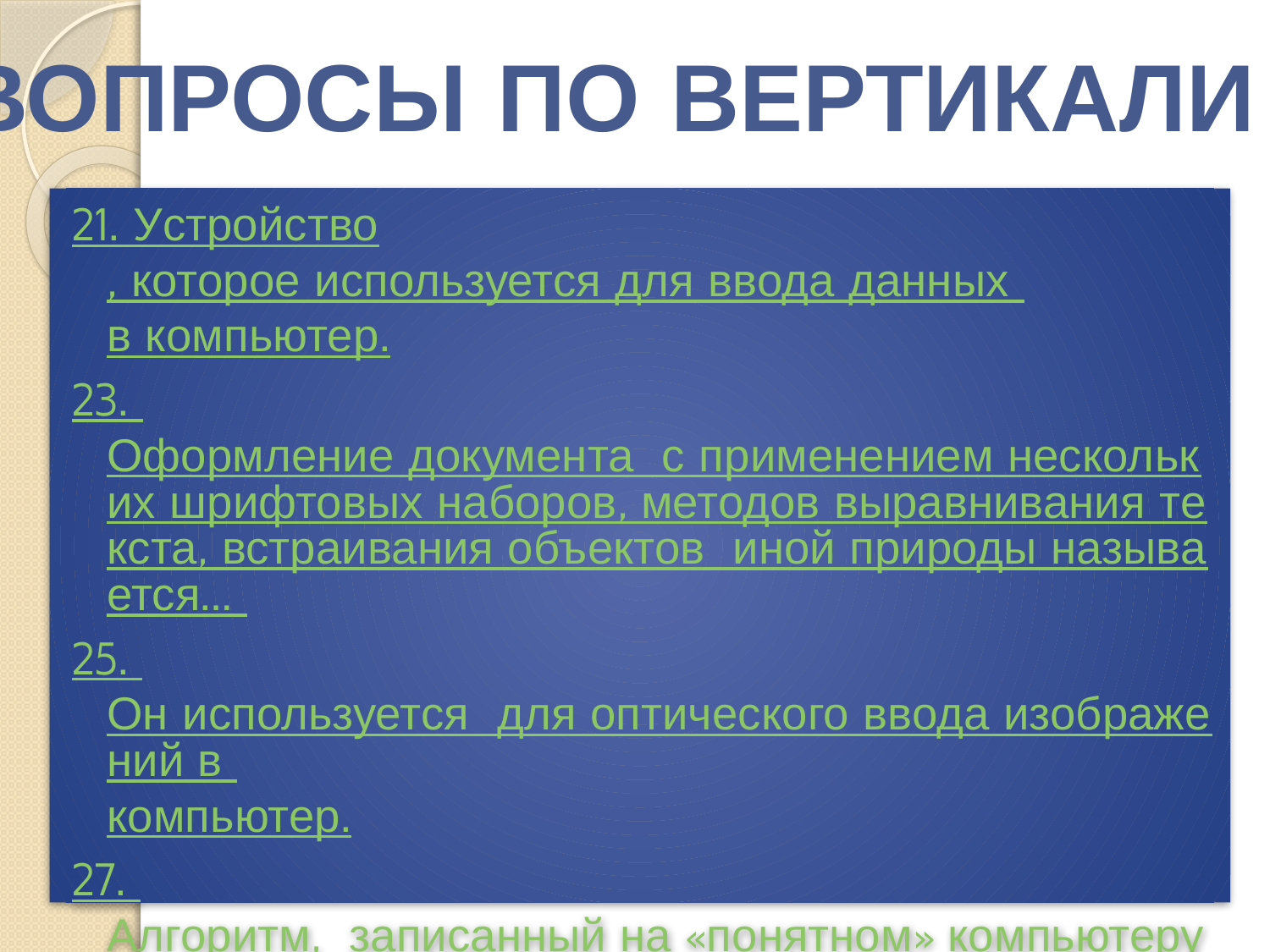

ВОПРОСЫ ПО ВЕРТИКАЛИ
21. Устройство, которое используется для ввода данных в компьютер.
23. Оформление документа  с применением нескольких шрифтовых наборов, методов выравнивания текста, встраивания объектов  иной природы называется…
25. Он используется  для оптического ввода изображений в компьютер.
27. Алгоритм,  записанный на «понятном» компьютеру языке.
28. Последовательность слайдов, содержащих мультимедийные  объекты.